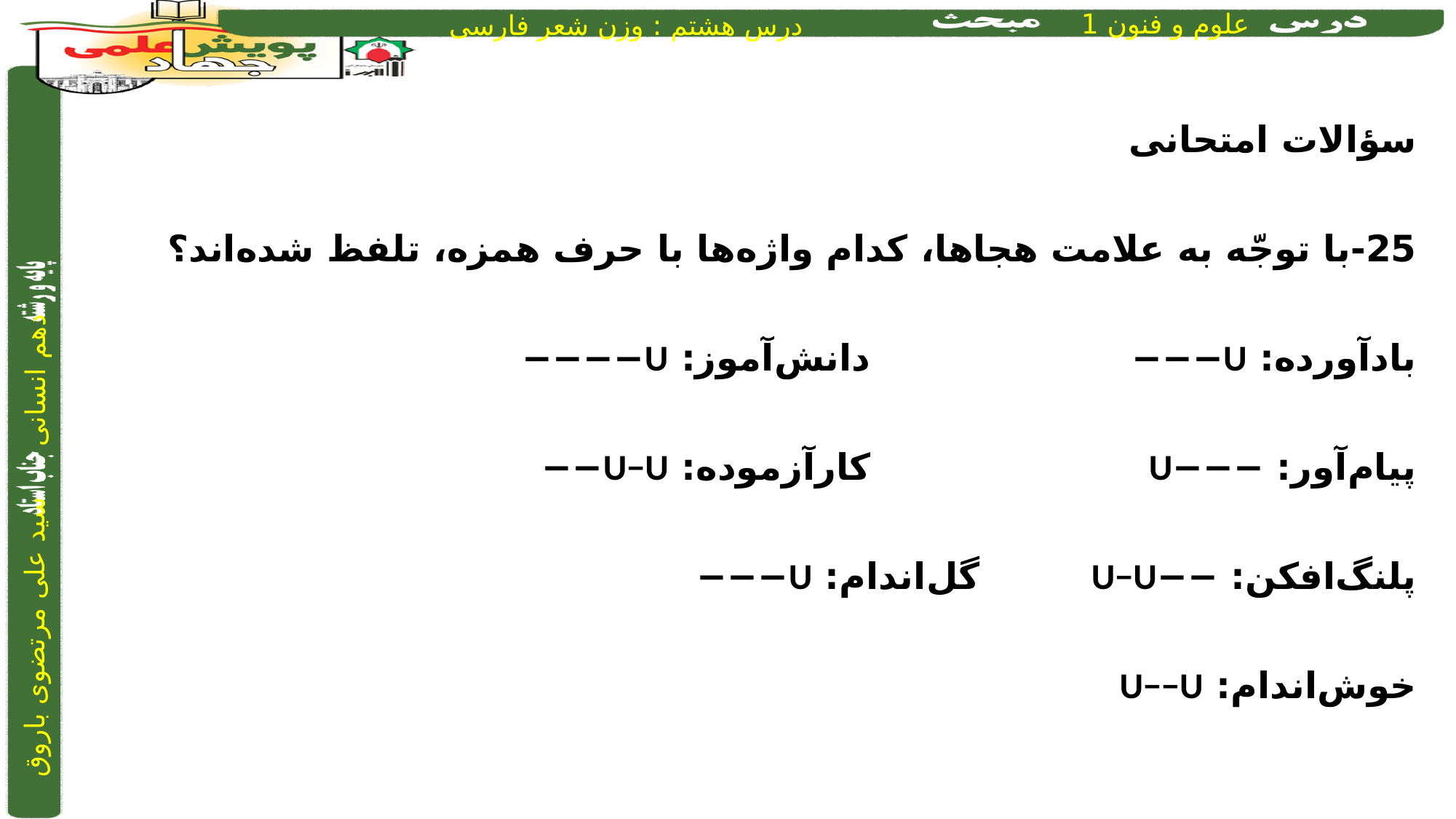

سؤالات امتحانی
25-با توجّه به علامت هجاها، کدام واژه‌ها با حرف همزه، تلفظ شده‌اند؟
‌بادآورده: U−−−				دانش‌آموز: U−−−−
پیام‌آور: −−−U				کارآزموده: U−U−−
‌پلنگ‌افکن: −−U−U			گل‌اندام: U−−−
خوش‌اندام: U−−U